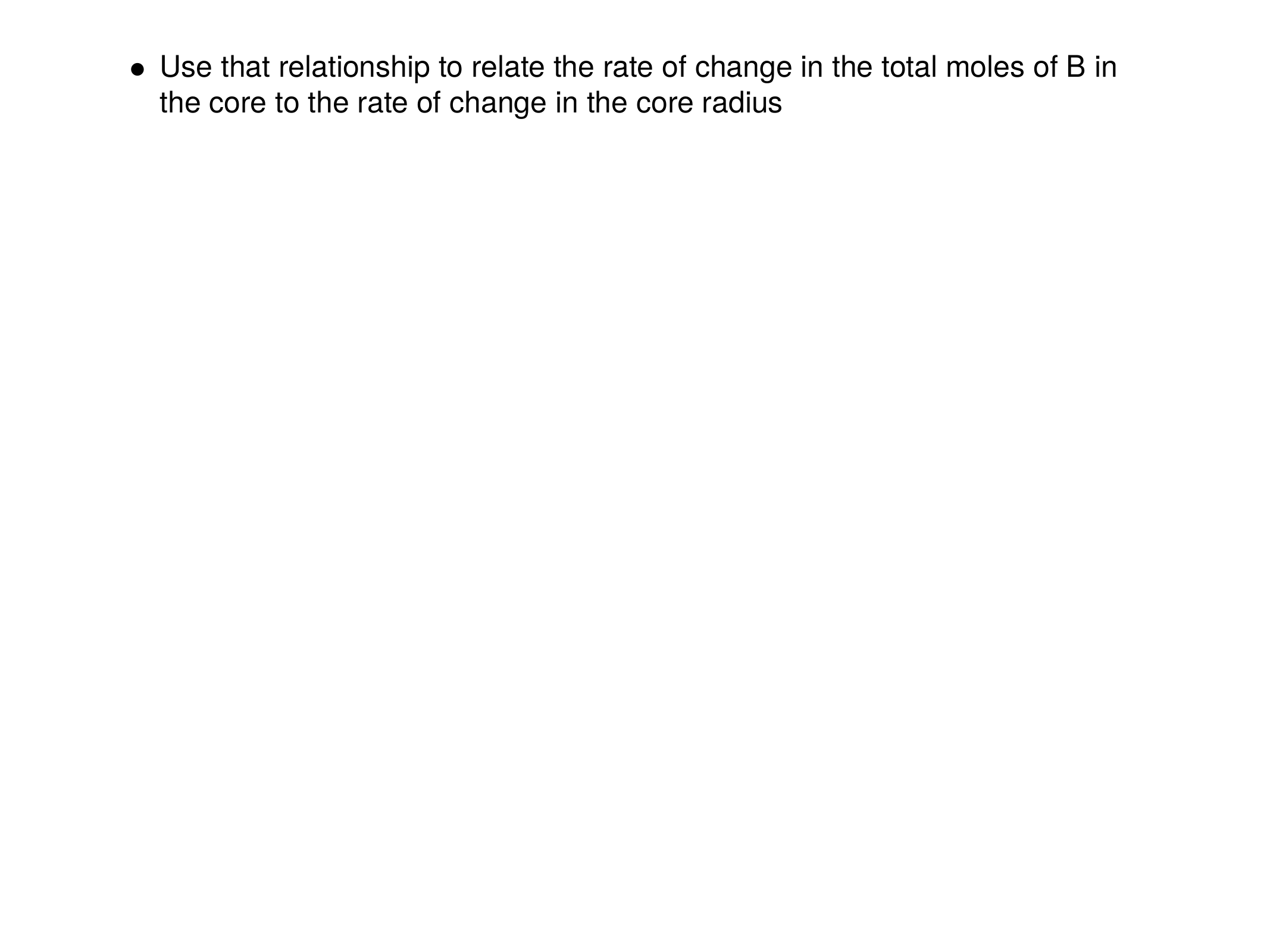

Use that relationship to relate the rate of change in the total moles of B in the core to the rate of change in the core radius